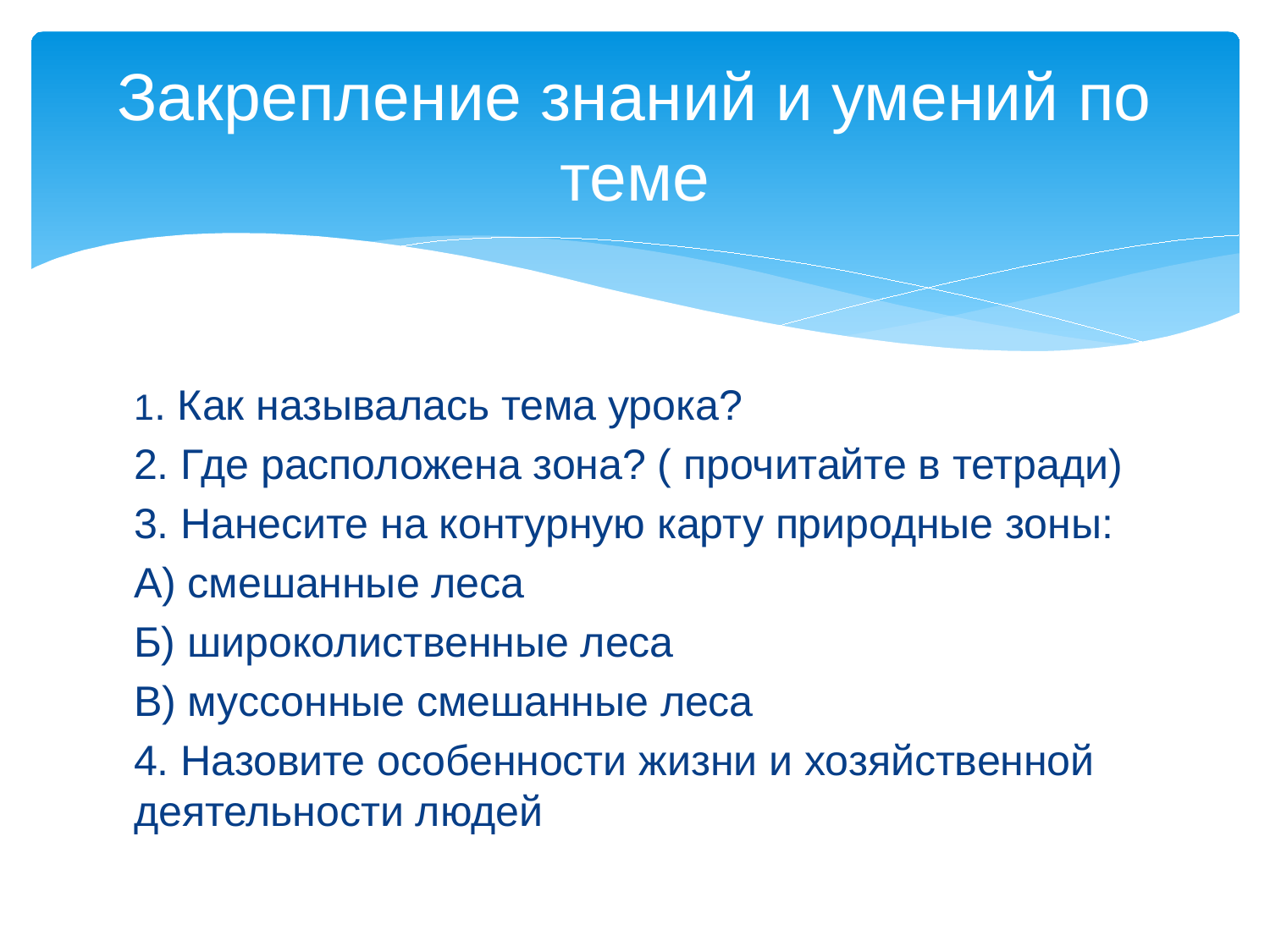

# Закрепление знаний и умений по теме
1. Как называлась тема урока?
2. Где расположена зона? ( прочитайте в тетради)
3. Нанесите на контурную карту природные зоны:
А) смешанные леса
Б) широколиственные леса
В) муссонные смешанные леса
4. Назовите особенности жизни и хозяйственной деятельности людей